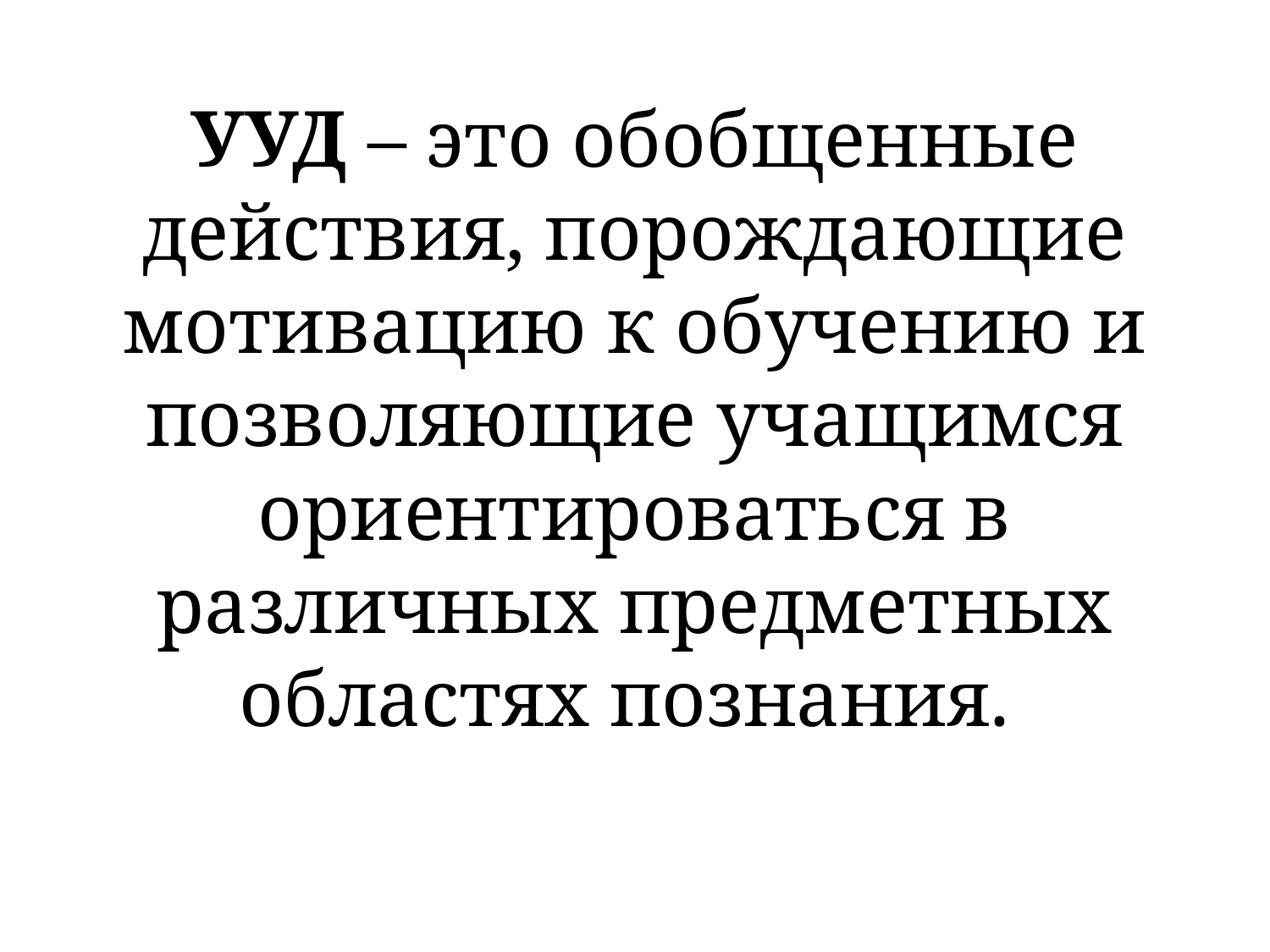

# УУД – это обобщенные действия, порождающие мотивацию к обучению и позволяющие учащимся ориентироваться в различных предметных областях познания.